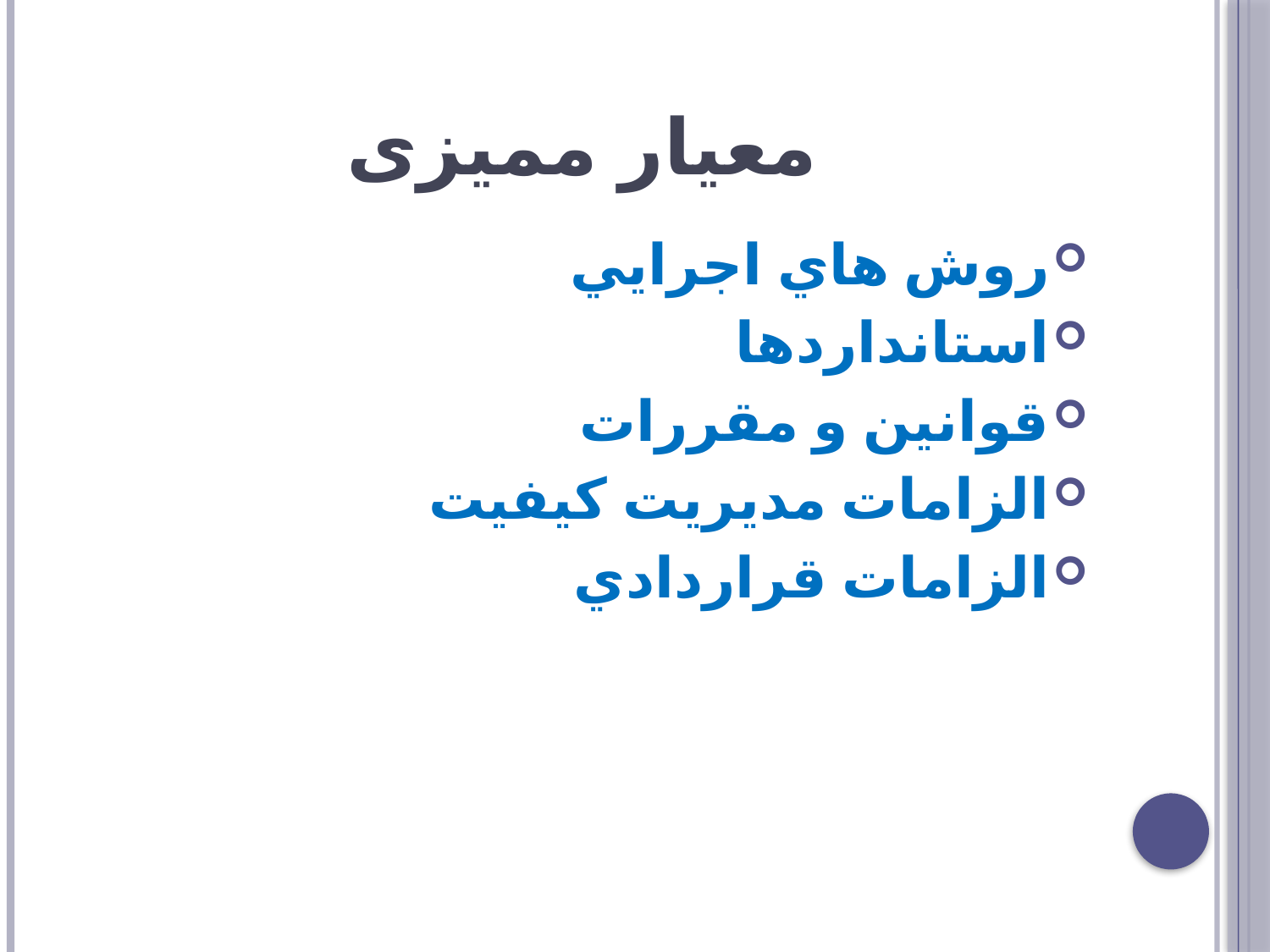

# معیار ممیزی
روش هاي اجرايي
استانداردها
قوانين و مقررات
الزامات مديريت كيفيت
الزامات قراردادي